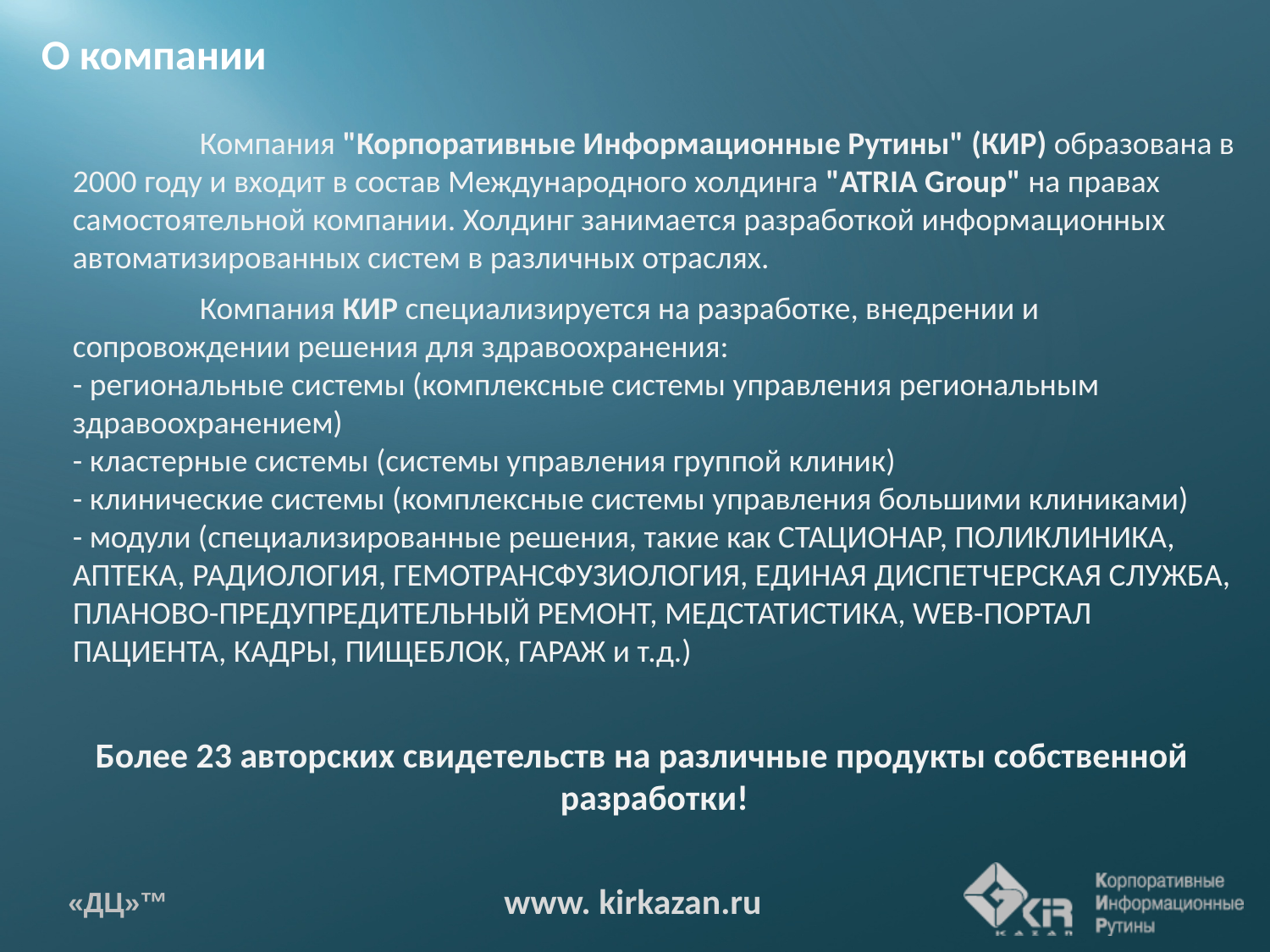

О компании
		Компания "Корпоративные Информационные Рутины" (КИР) образована в 2000 году и входит в состав Международного холдинга "ATRIA Group" на правах самостоятельной компании. Холдинг занимается разработкой информационных автоматизированных систем в различных отраслях.
		Компания КИР специализируется на разработке, внедрении и сопровождении решения для здравоохранения:
- региональные системы (комплексные системы управления региональным здравоохранением)
- кластерные системы (системы управления группой клиник)
- клинические системы (комплексные системы управления большими клиниками)
- модули (специализированные решения, такие как СТАЦИОНАР, ПОЛИКЛИНИКА, АПТЕКА, РАДИОЛОГИЯ, ГЕМОТРАНСФУЗИОЛОГИЯ, ЕДИНАЯ ДИСПЕТЧЕРСКАЯ СЛУЖБА, ПЛАНОВО-ПРЕДУПРЕДИТЕЛЬНЫЙ РЕМОНТ, МЕДСТАТИСТИКА, WEB-ПОРТАЛ ПАЦИЕНТА, КАДРЫ, ПИЩЕБЛОК, ГАРАЖ и т.д.)

Более 23 авторских свидетельств на различные продукты собственной разработки!